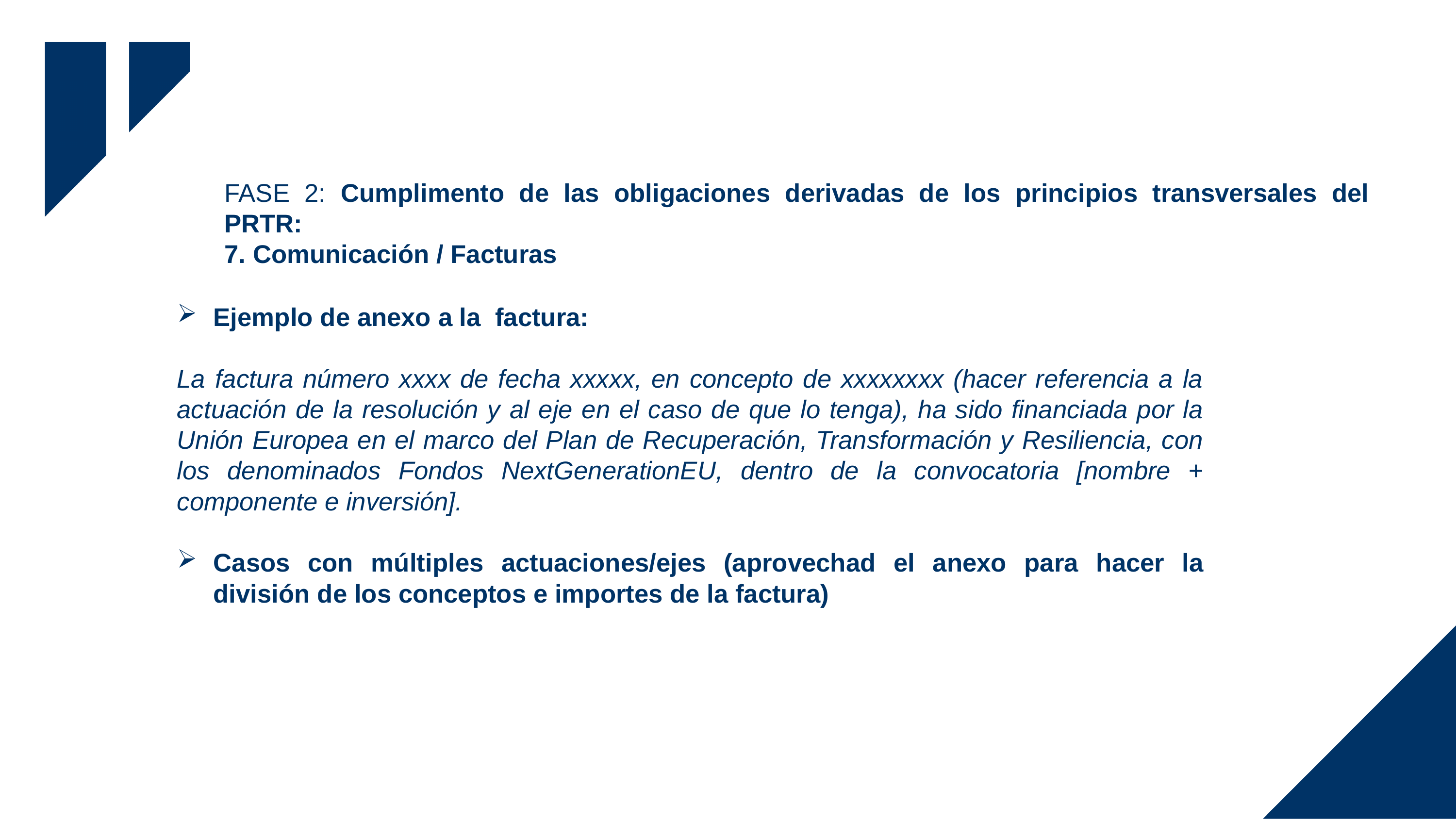

FASE 2: Cumplimento de las obligaciones derivadas de los principios transversales del PRTR:
7. Comunicación / Facturas
Ejemplo de anexo a la  factura:

La factura número xxxx de fecha xxxxx, en concepto de xxxxxxxx (hacer referencia a la actuación de la resolución y al eje en el caso de que lo tenga), ha sido financiada por la Unión Europea en el marco del Plan de Recuperación, Transformación y Resiliencia, con los denominados Fondos NextGenerationEU, dentro de la convocatoria [nombre + componente e inversión].

Casos con múltiples actuaciones/ejes (aprovechad el anexo para hacer la división de los conceptos e importes de la factura)